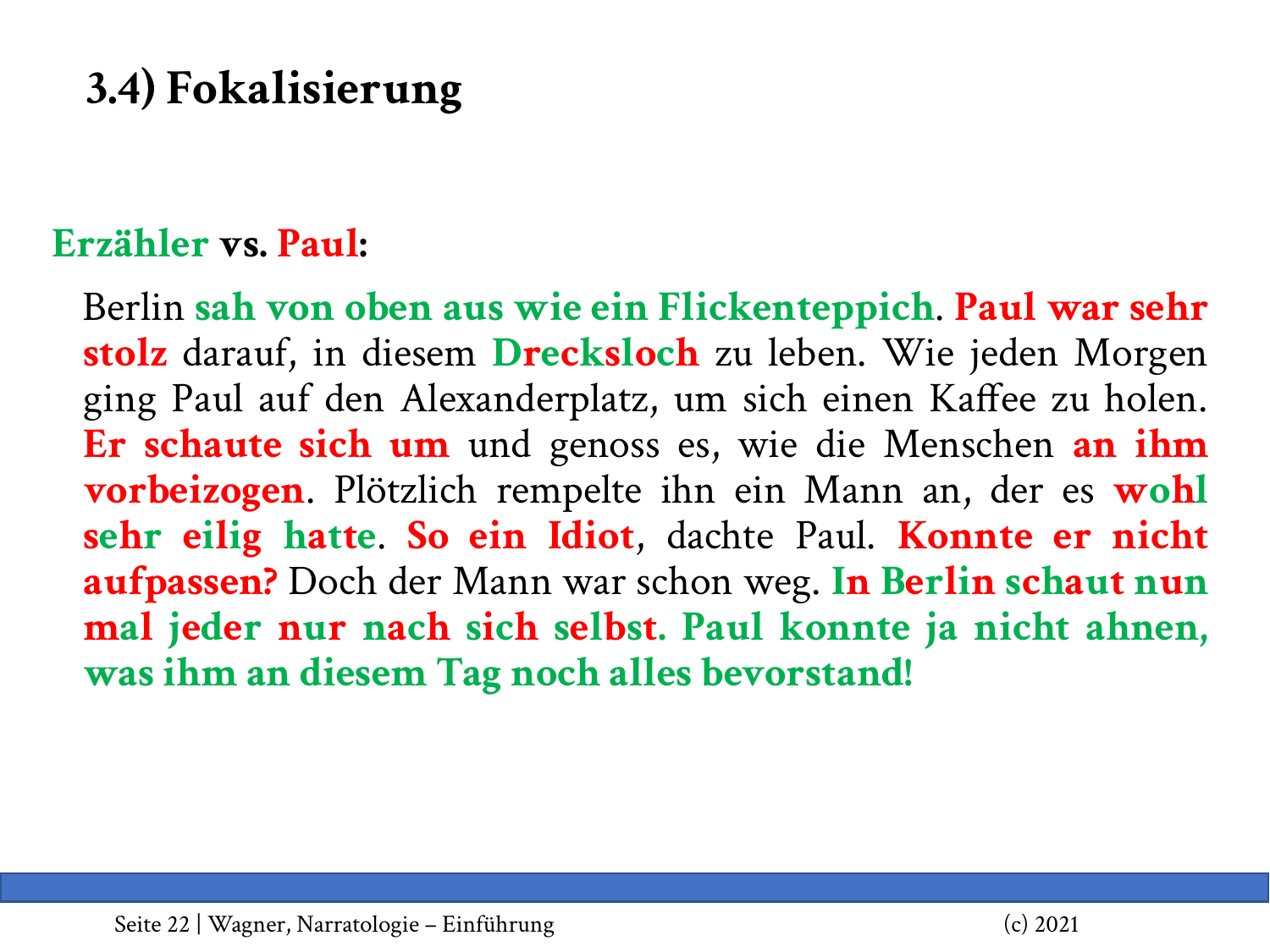

# 3.4) Fokalisierung

Erzähler vs. Paul:
   Berlin sah von oben aus wie ein Flickenteppich. Paul war sehr stolz darauf, in diesem Drecksloch zu leben. Wie jeden Morgen ging Paul auf den Alexanderplatz, um sich einen Kaffee zu holen. Er schaute sich um und genoss es, wie die Menschen an ihm vorbeizogen. Plötzlich rempelte ihn ein Mann an, der es wohl sehr eilig hatte. So ein Idiot, dachte Paul. Konnte er nicht aufpassen? Doch der Mann war schon weg. In Berlin schaut nun mal jeder nur nach sich selbst. Paul konnte ja nicht ahnen, was ihm an diesem Tag noch alles bevorstand!

Seite 22 | Wagner, Narratologie – Einführung		            		(c) 2021